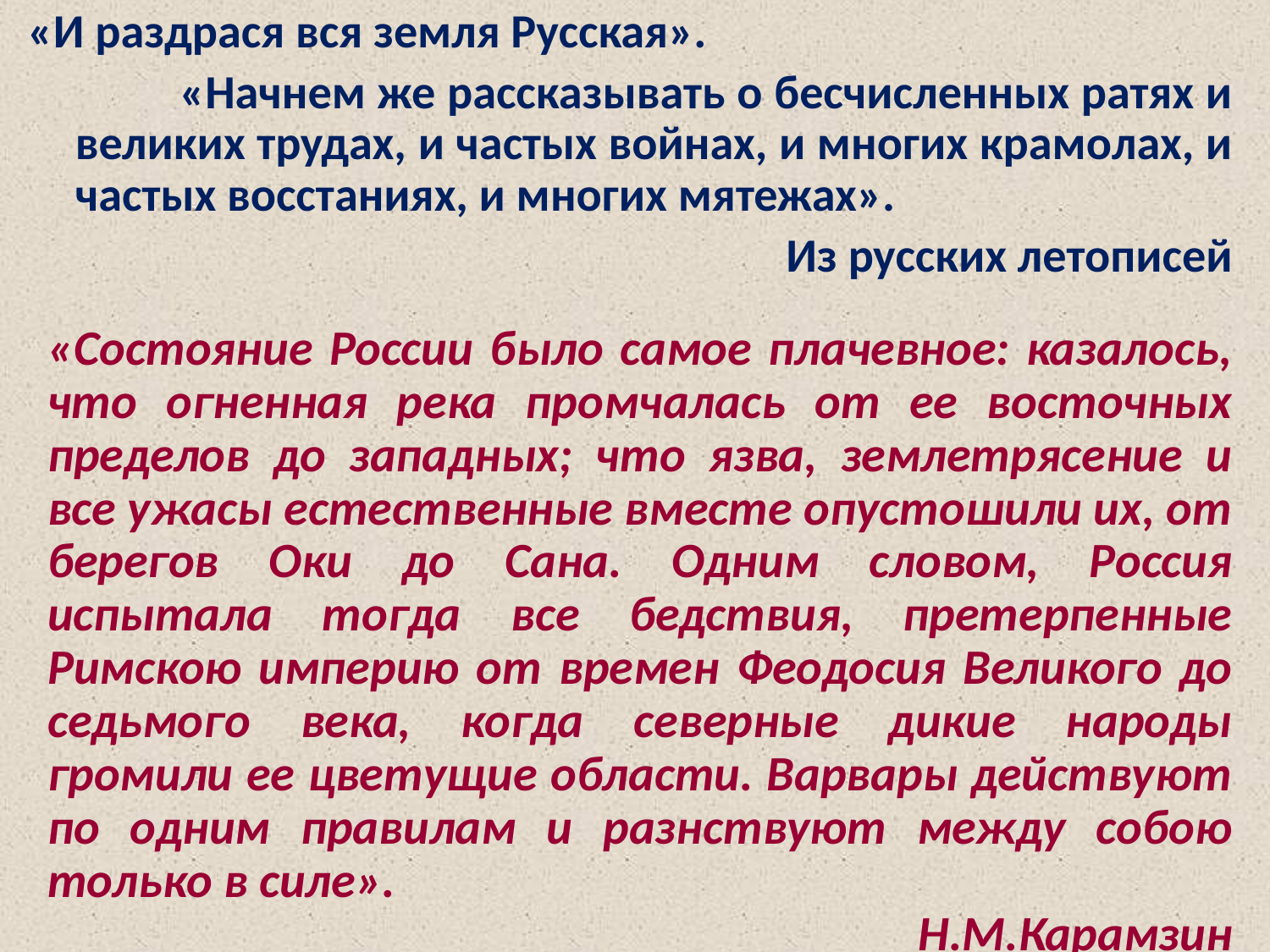

«И раздрася вся земля Русская».
             «Начнем же рассказывать о бесчисленных ратях и великих трудах, и частых войнах, и многих крамолах, и частых восстаниях, и многих мятежах».
Из русских летописей
«Состояние России было самое плачевное: казалось, что огненная река промчалась от ее восточных пределов до западных; что язва, землетрясение и все ужасы естественные вместе опустошили их, от берегов Оки до Сана. Одним словом, Россия испытала тогда все бедствия, претерпенные Римскою империю от времен Феодосия Великого до седьмого века, когда северные дикие народы громили ее цветущие области. Варвары действуют по одним правилам и разнствуют между собою только в силе».
Н.М.Карамзин